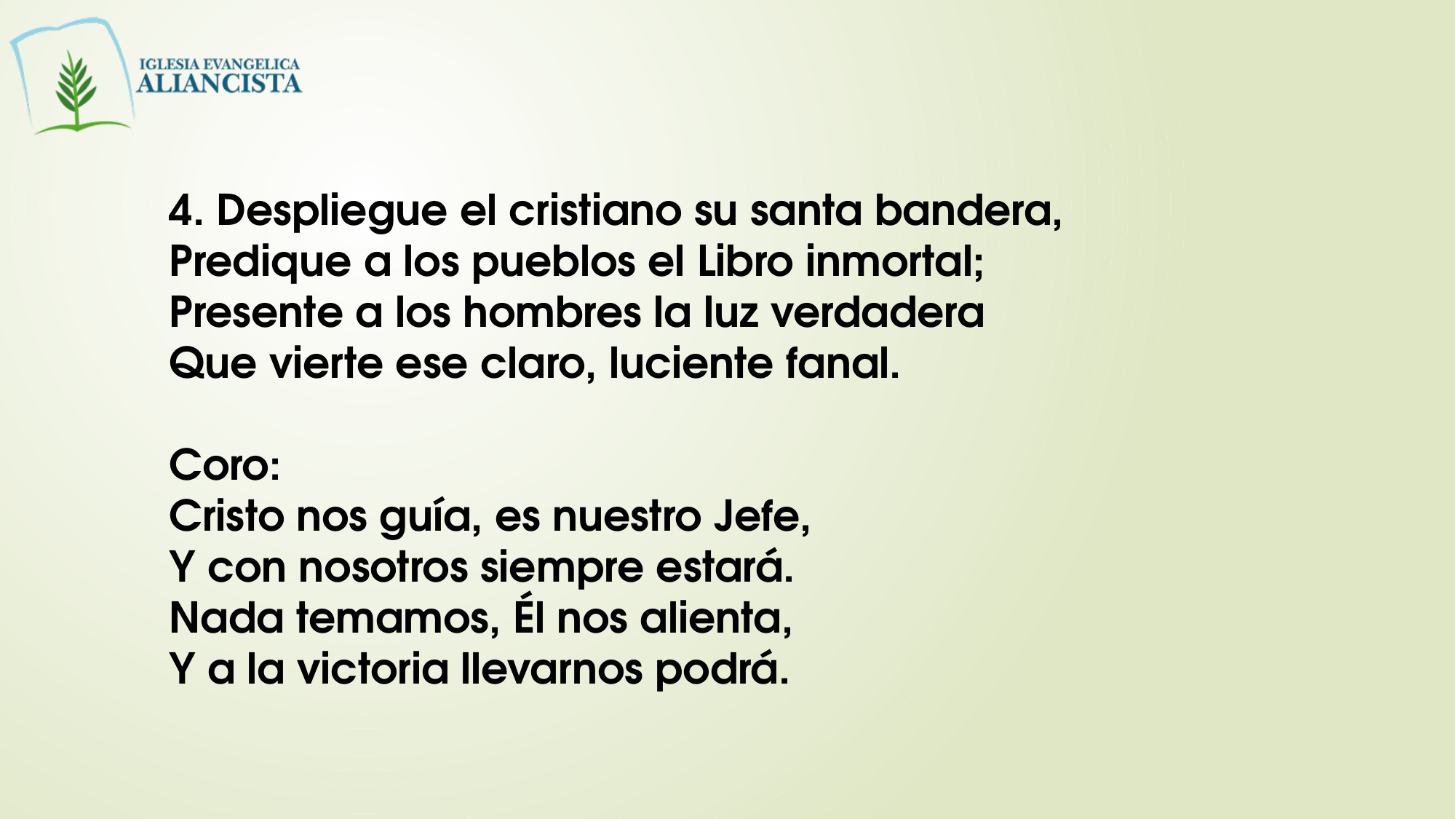

4. Despliegue el cristiano su santa bandera,
Predique a los pueblos el Libro inmortal;
Presente a los hombres la luz verdadera
Que vierte ese claro, luciente fanal.

Coro:
Cristo nos guía, es nuestro Jefe,
Y con nosotros siempre estará.
Nada temamos, Él nos alienta,
Y a la victoria llevarnos podrá.